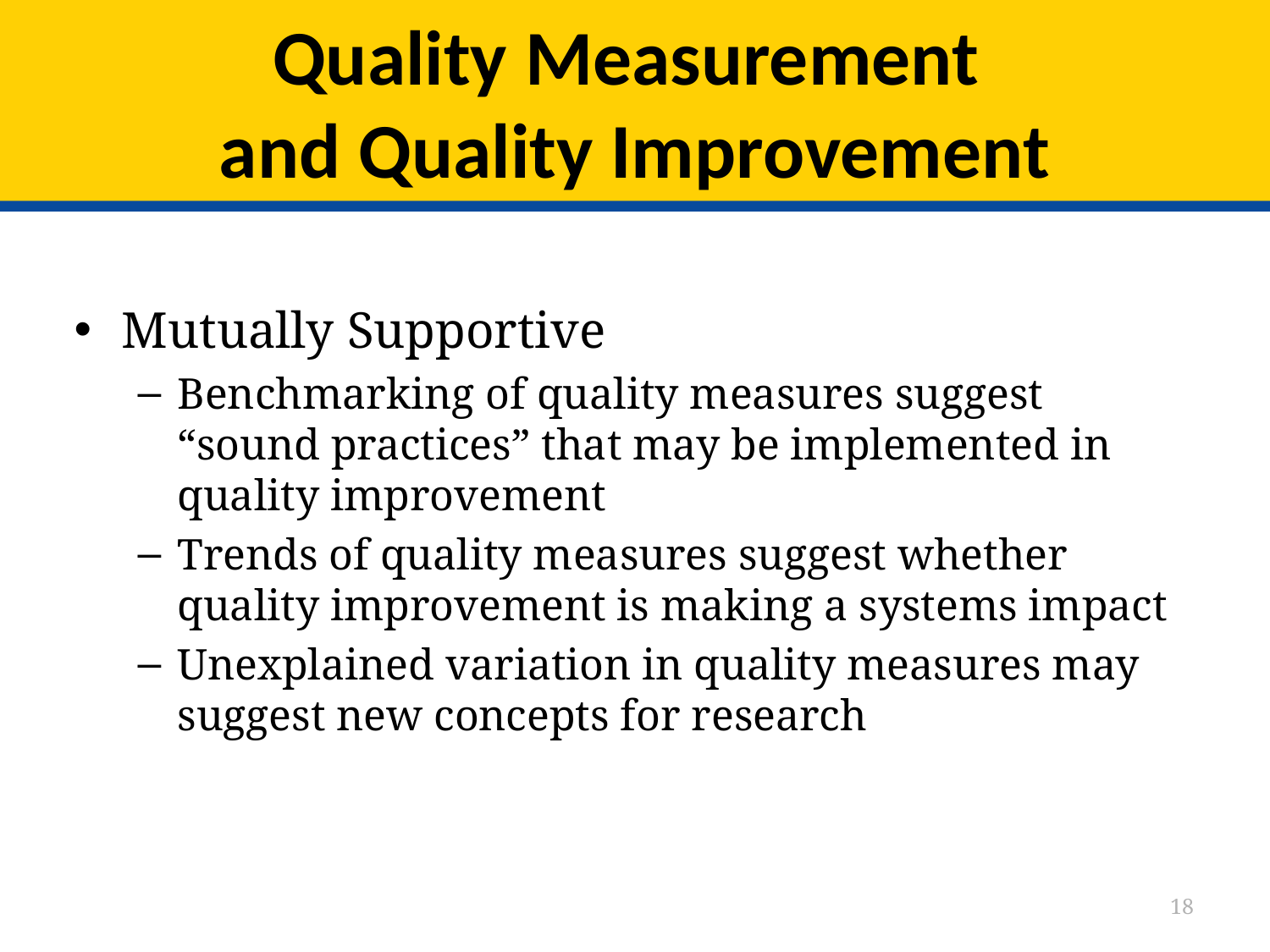

# Quality Measurement and Quality Improvement

Mutually Supportive
Benchmarking of quality measures suggest “sound practices” that may be implemented in quality improvement
Trends of quality measures suggest whether quality improvement is making a systems impact
Unexplained variation in quality measures may suggest new concepts for research

18